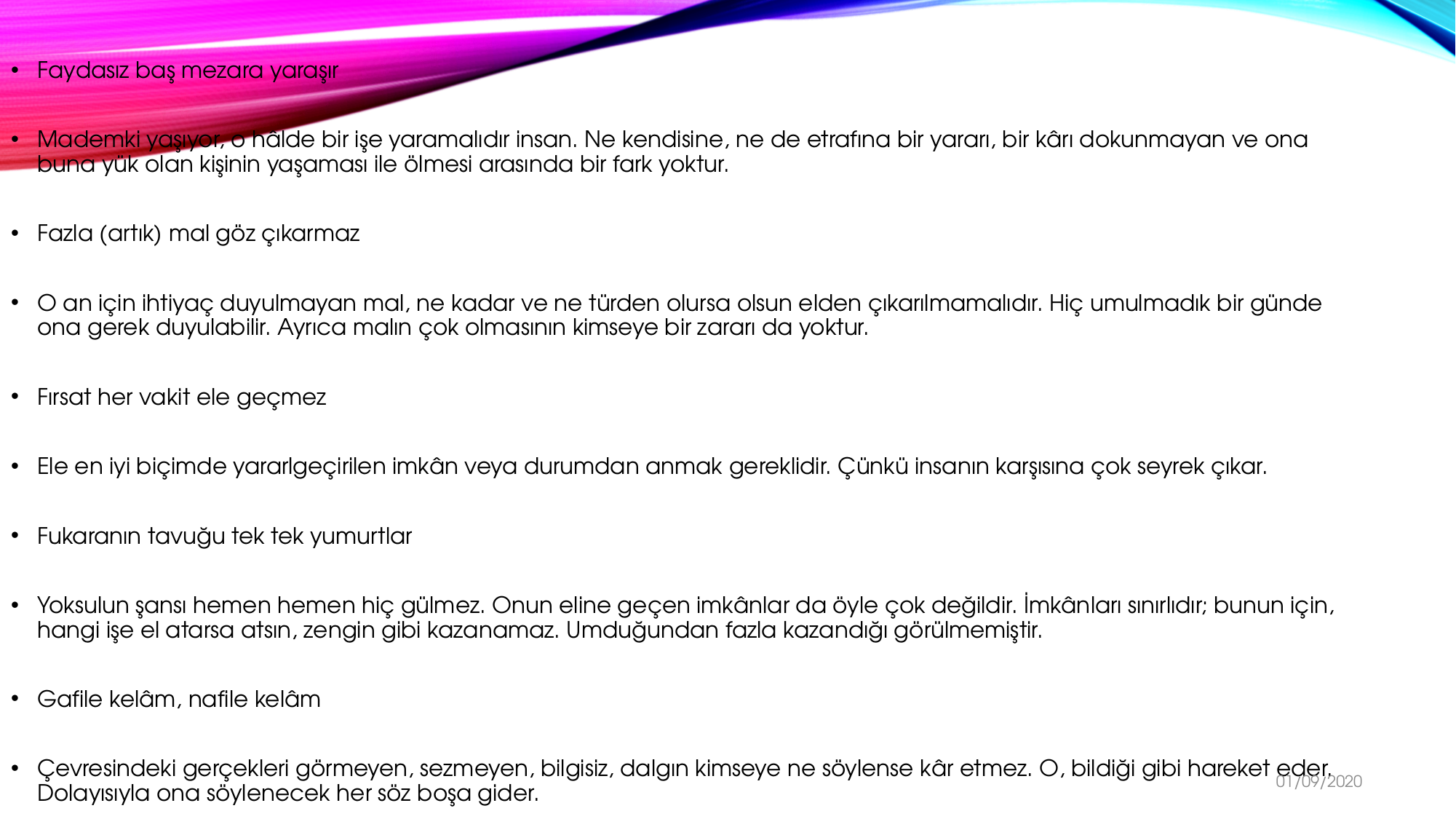

Faydasız baş mezara yaraşır

Mademki yaşıyor, o hâlde bir işe yaramalıdır insan. Ne kendisine, ne de etrafına bir yararı, bir kârı dokunmayan ve ona buna yük olan kişinin yaşaması ile ölmesi arasında bir fark yoktur.

Fazla (artık) mal göz çıkarmaz

O an için ihtiyaç duyulmayan mal, ne kadar ve ne türden olursa olsun elden çıkarılmamalıdır. Hiç umulmadık bir günde ona gerek duyulabilir. Ayrıca malın çok olmasının kimseye bir zararı da yoktur.

Fırsat her vakit ele geçmez

Ele en iyi biçimde yararlgeçirilen imkân veya durumdan anmak gereklidir. Çünkü insanın karşısına çok seyrek çıkar.

Fukaranın tavuğu tek tek yumurtlar

Yoksulun şansı hemen hemen hiç gülmez. Onun eline geçen imkânlar da öyle çok değildir. İmkânları sınırlıdır; bunun için, hangi işe el atarsa atsın, zengin gibi kazanamaz. Umduğundan fazla kazandığı görülmemiştir.

Gafile kelâm, nafile kelâm

Çevresindeki gerçekleri görmeyen, sezmeyen, bilgisiz, dalgın kimseye ne söylense kâr etmez. O, bildiği gibi hareket eder. Dolayısıyla ona söylenecek her söz boşa gider.
01/09/2020